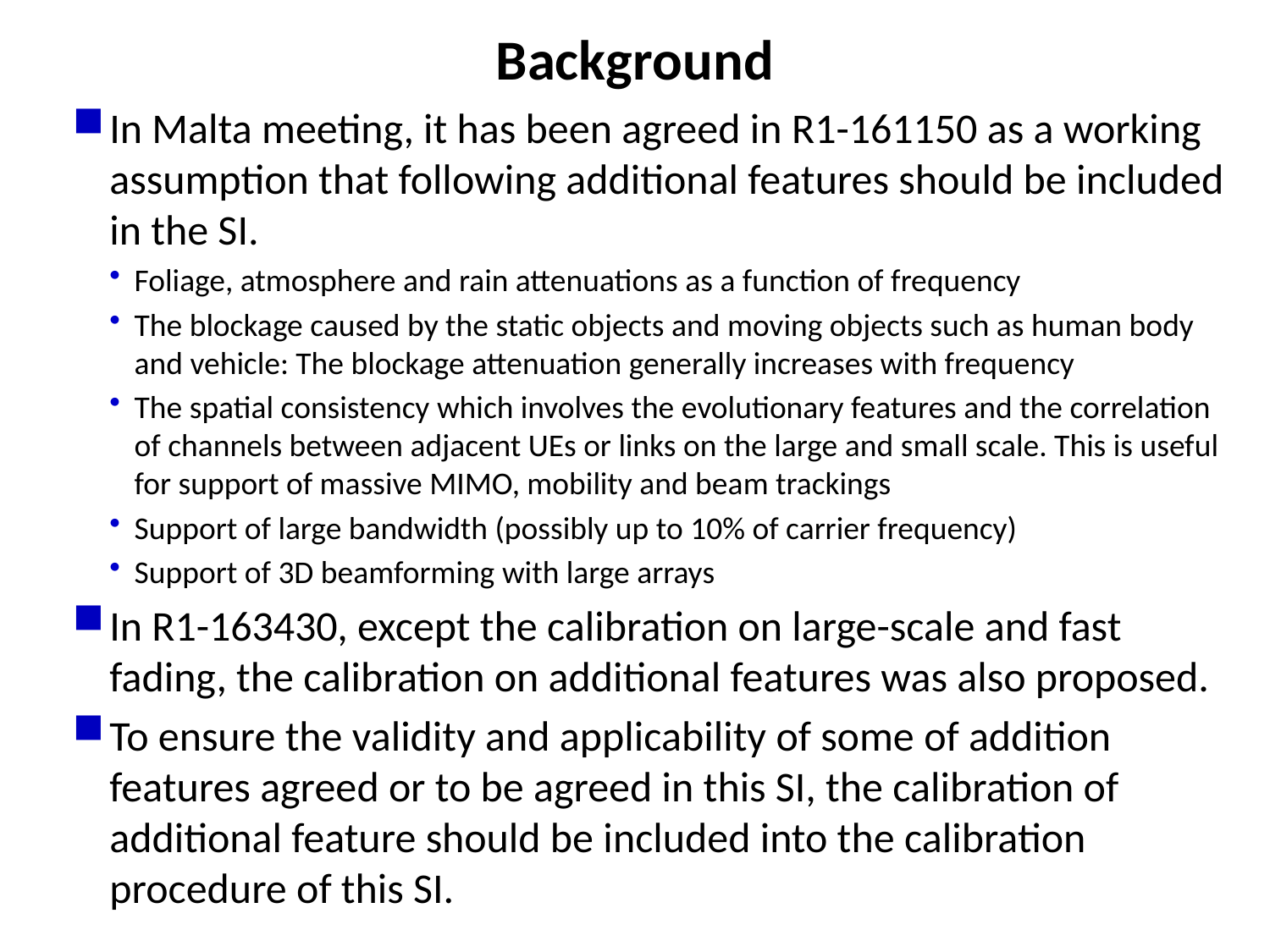

# Background
In Malta meeting, it has been agreed in R1-161150 as a working assumption that following additional features should be included in the SI.
Foliage, atmosphere and rain attenuations as a function of frequency
The blockage caused by the static objects and moving objects such as human body and vehicle: The blockage attenuation generally increases with frequency
The spatial consistency which involves the evolutionary features and the correlation of channels between adjacent UEs or links on the large and small scale. This is useful for support of massive MIMO, mobility and beam trackings
Support of large bandwidth (possibly up to 10% of carrier frequency)
Support of 3D beamforming with large arrays
In R1-163430, except the calibration on large-scale and fast fading, the calibration on additional features was also proposed.
To ensure the validity and applicability of some of addition features agreed or to be agreed in this SI, the calibration of additional feature should be included into the calibration procedure of this SI.